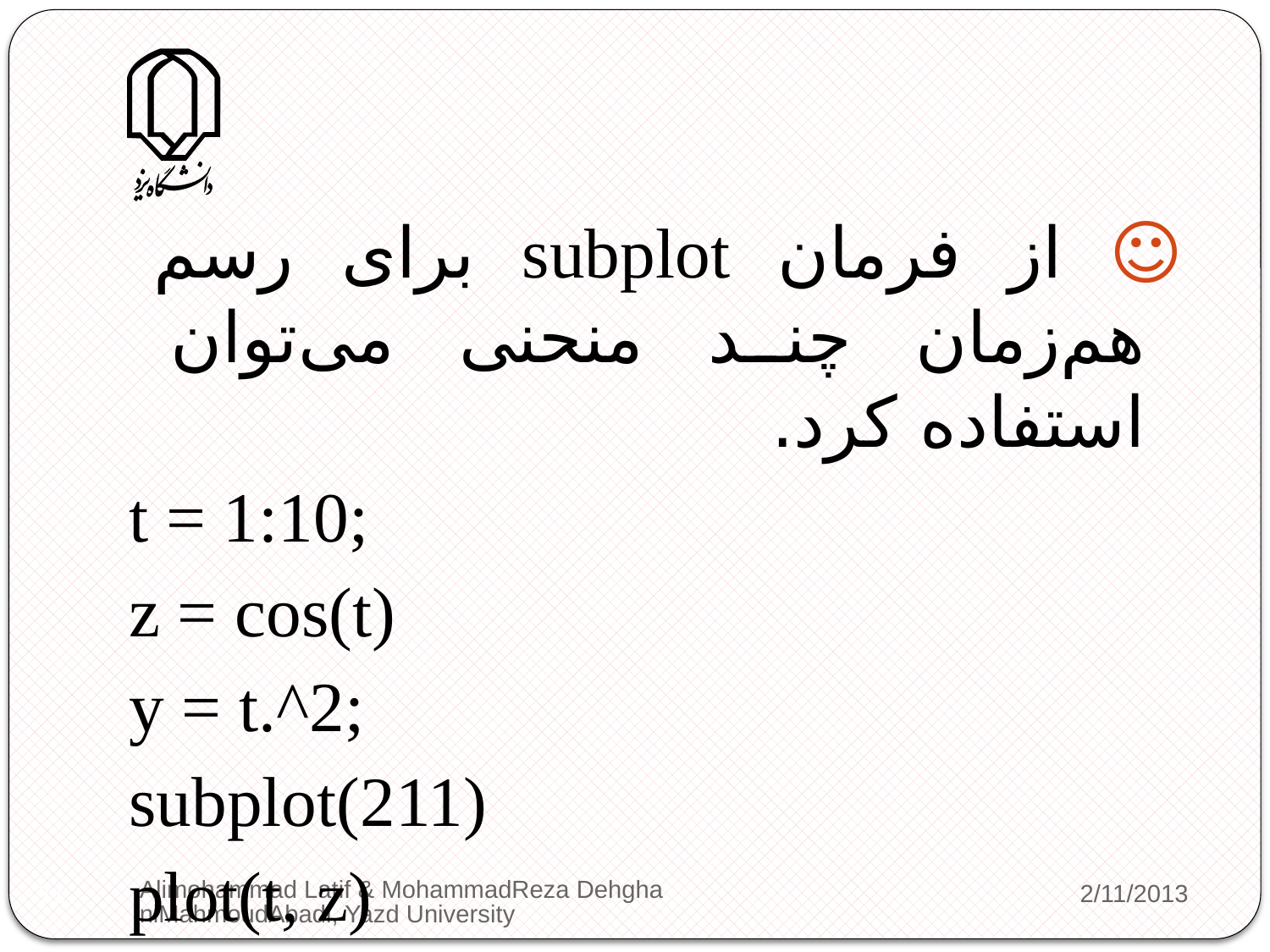

☺ از فرمان subplot برای رسم هم‌زمان چند منحنی می‌توان استفاده کرد.
t = 1:10;
z = cos(t)
y = t.^2;
subplot(211)
plot(t, z)
Alimohammad Latif & MohammadReza DehghaniMahmoudAbadi, Yazd University
2/11/2013
71